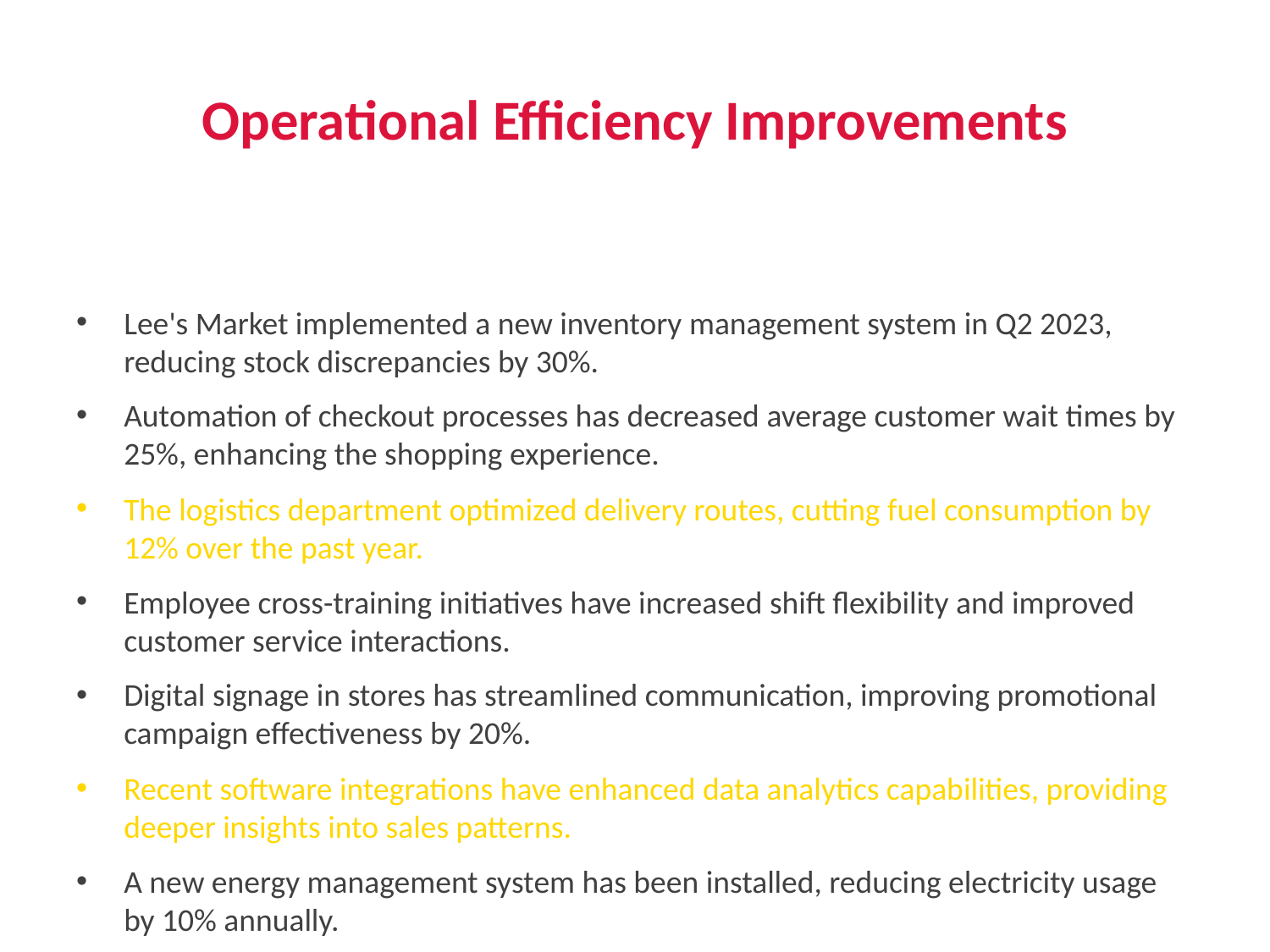

# Operational Efficiency Improvements

Lee's Market implemented a new inventory management system in Q2 2023, reducing stock discrepancies by 30%.
Automation of checkout processes has decreased average customer wait times by 25%, enhancing the shopping experience.
The logistics department optimized delivery routes, cutting fuel consumption by 12% over the past year.
Employee cross-training initiatives have increased shift flexibility and improved customer service interactions.
Digital signage in stores has streamlined communication, improving promotional campaign effectiveness by 20%.
Recent software integrations have enhanced data analytics capabilities, providing deeper insights into sales patterns.
A new energy management system has been installed, reducing electricity usage by 10% annually.